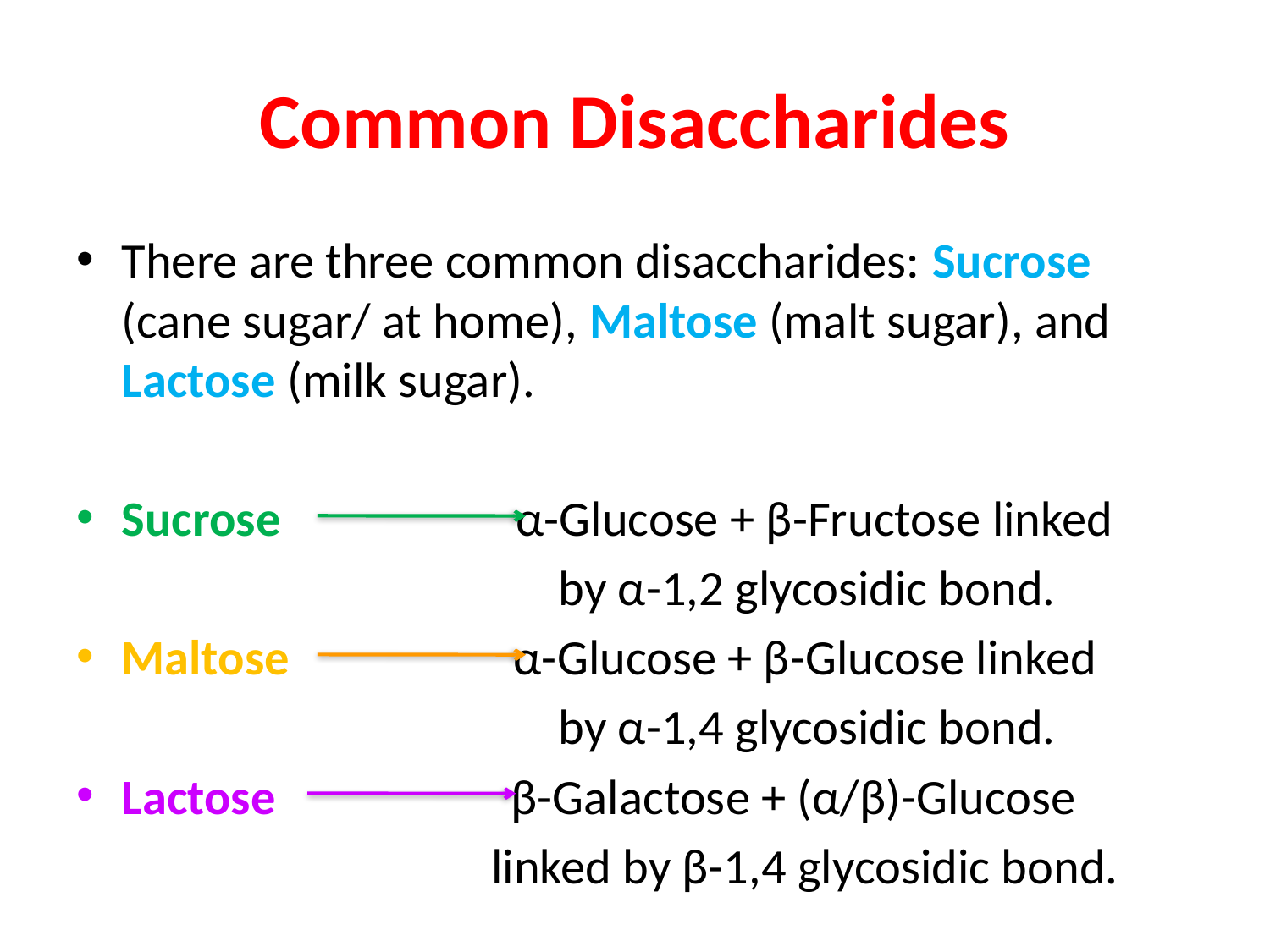

# Common Disaccharides
There are three common disaccharides: Sucrose (cane sugar/ at home), Maltose (malt sugar), and Lactose (milk sugar).

Sucrose                     α-Glucose + β-Fructose linked
                                           by α-1,2 glycosidic bond.
Maltose                    α-Glucose + β-Glucose linked
                                           by α-1,4 glycosidic bond.
Lactose                     β-Galactose + (α/β)-Glucose
                                     linked by β-1,4 glycosidic bond.